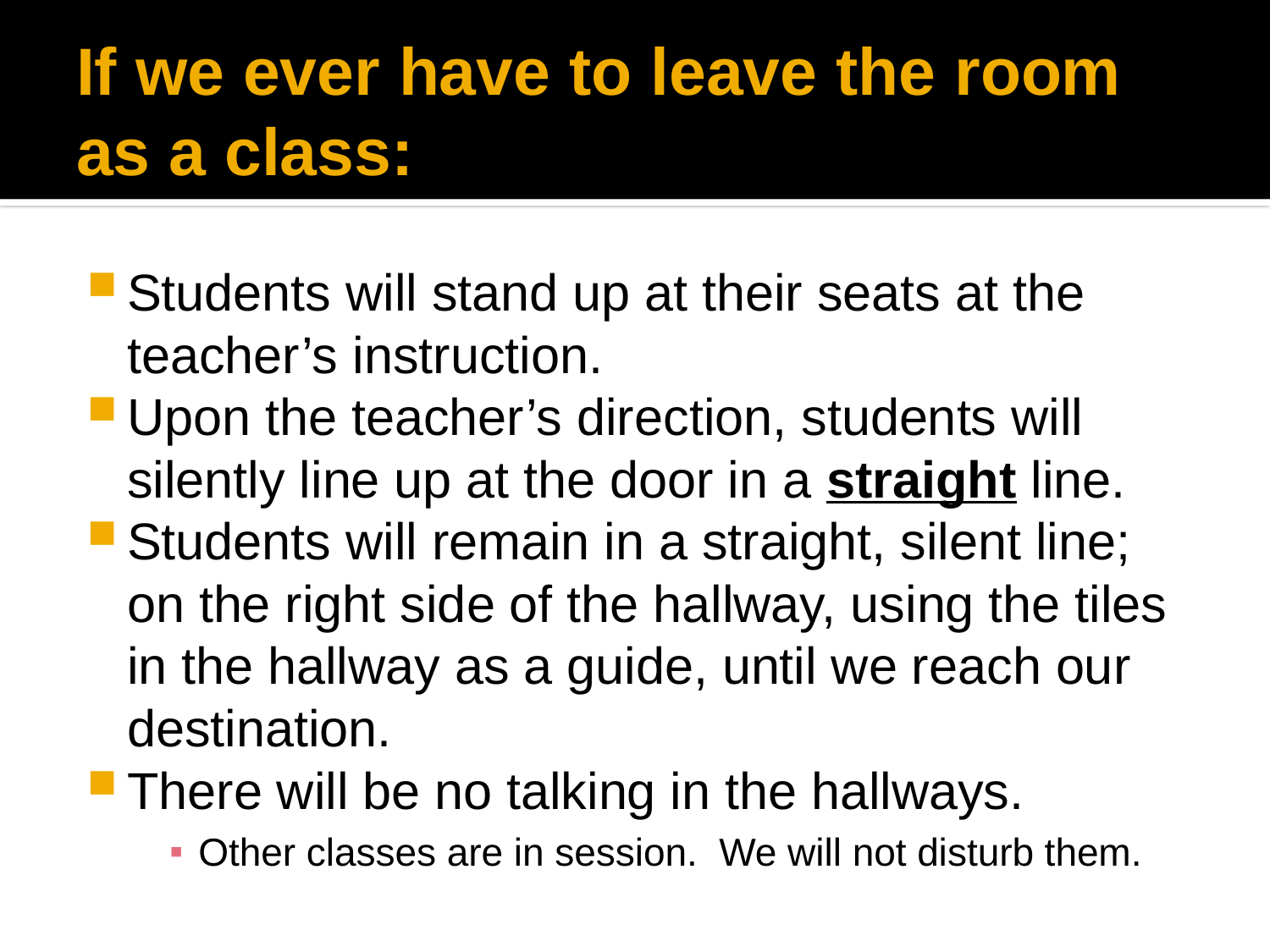

# If we ever have to leave the room as a class:
Students will stand up at their seats at the teacher’s instruction.
Upon the teacher’s direction, students will silently line up at the door in a straight line.
Students will remain in a straight, silent line; on the right side of the hallway, using the tiles in the hallway as a guide, until we reach our destination.
There will be no talking in the hallways.
Other classes are in session.  We will not disturb them.